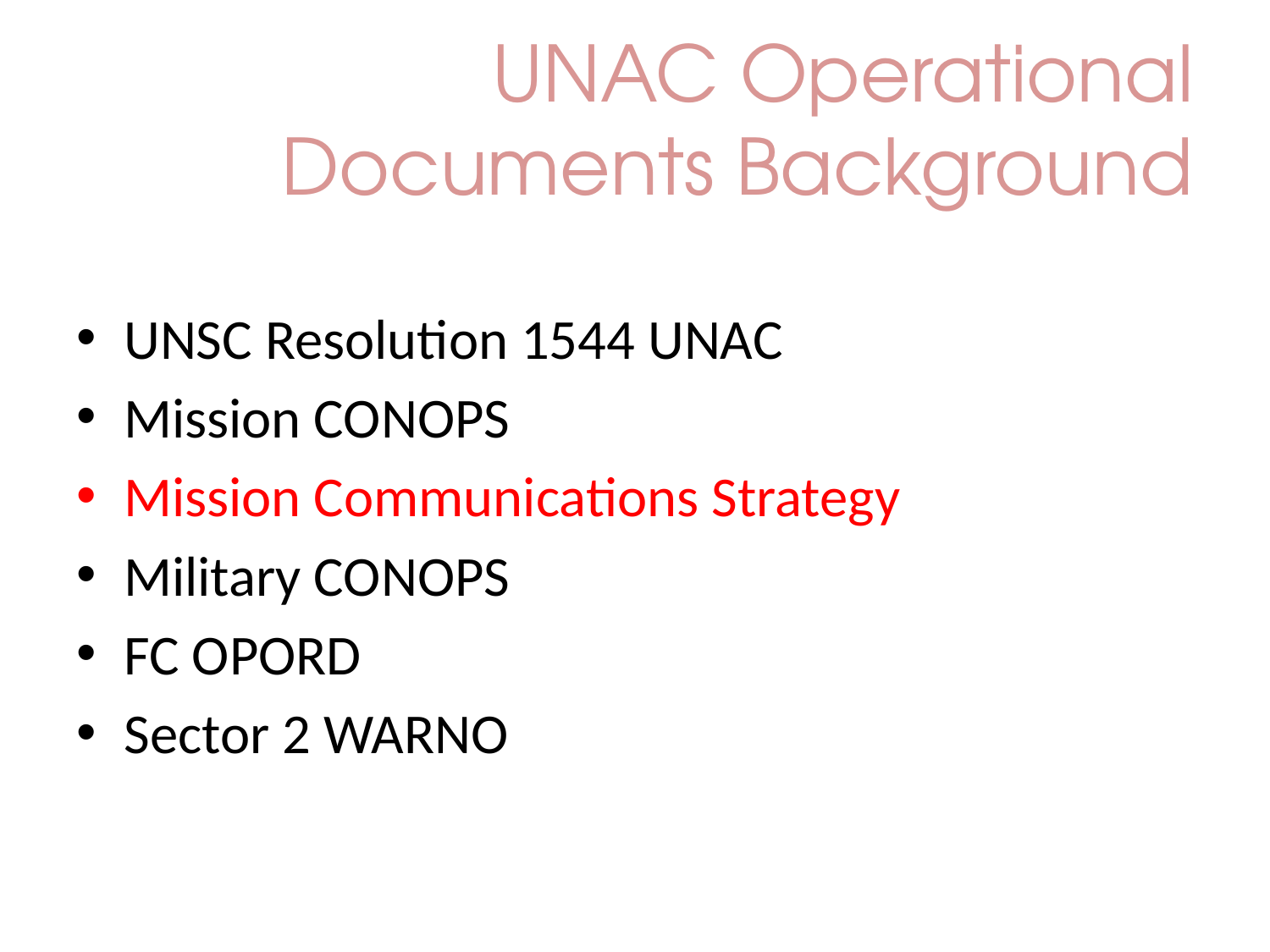

# UNAC Operational Documents Background
UNSC Resolution 1544 UNAC
Mission CONOPS
Mission Communications Strategy
Military CONOPS
FC OPORD
Sector 2 WARNO